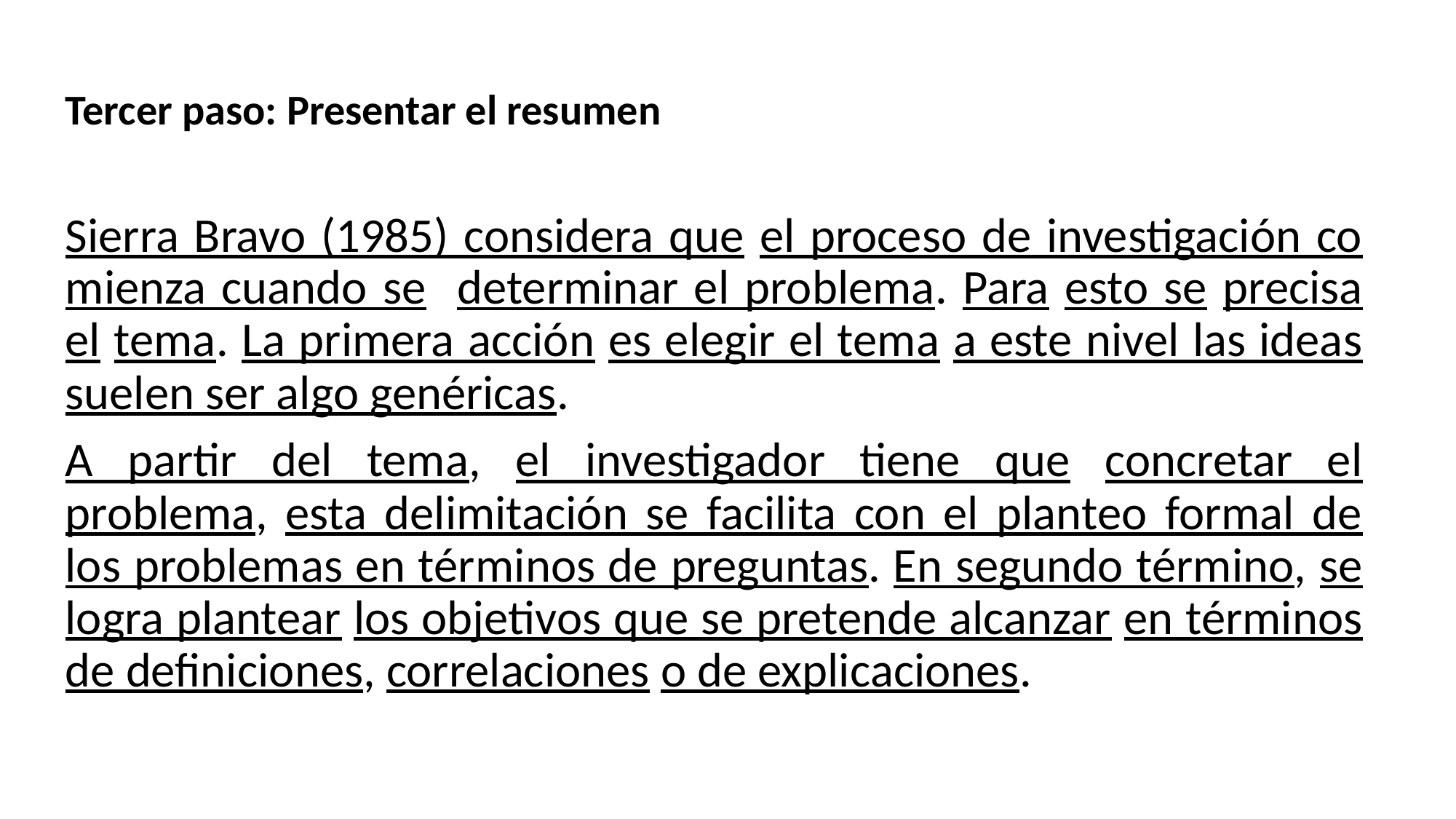

Tercer paso: Presentar el resumen

Sierra Bravo (1985) considera que el proceso de investigación co­mienza cuando se  determinar el problema. Para esto se precisa el tema. La primera acción es elegir el tema a este nivel las ideas suelen ser algo genéricas.
A partir del tema, el investigador tiene que concretar el problema, esta deli­mitación se facilita con el planteo formal de los problemas en térmi­nos de preguntas. En segundo término, se logra plantear los objetivos que se pretende alcanzar en términos de definicio­nes, correlaciones o de expli­caciones.